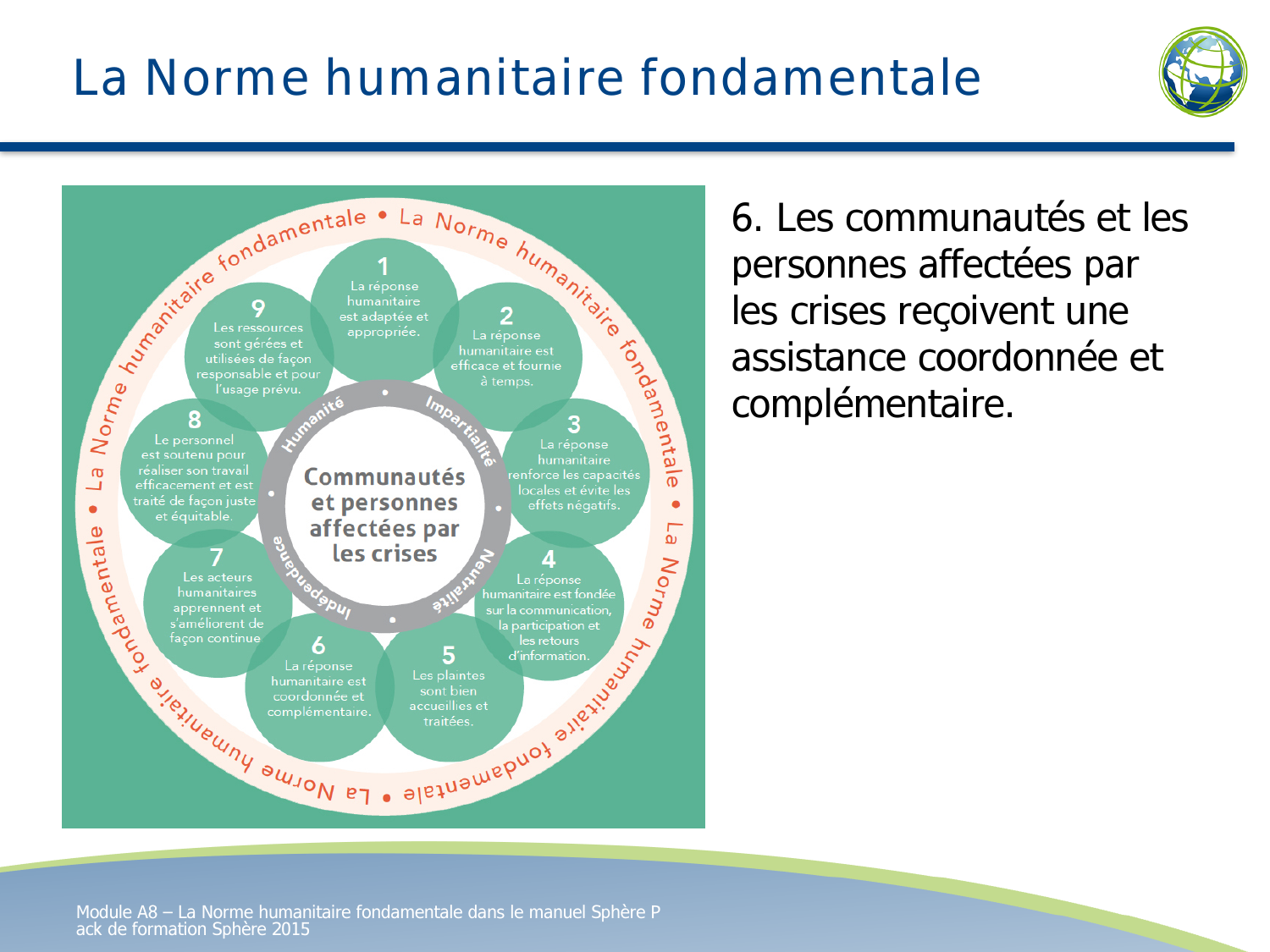

# La Norme humanitaire fondamentale
6. Les communautés et les personnes affectées par les crises reçoivent une assistance coordonnée et complémentaire.
Module A8 – La Norme humanitaire fondamentale dans le manuel Sphère Pack de formation Sphère 2015